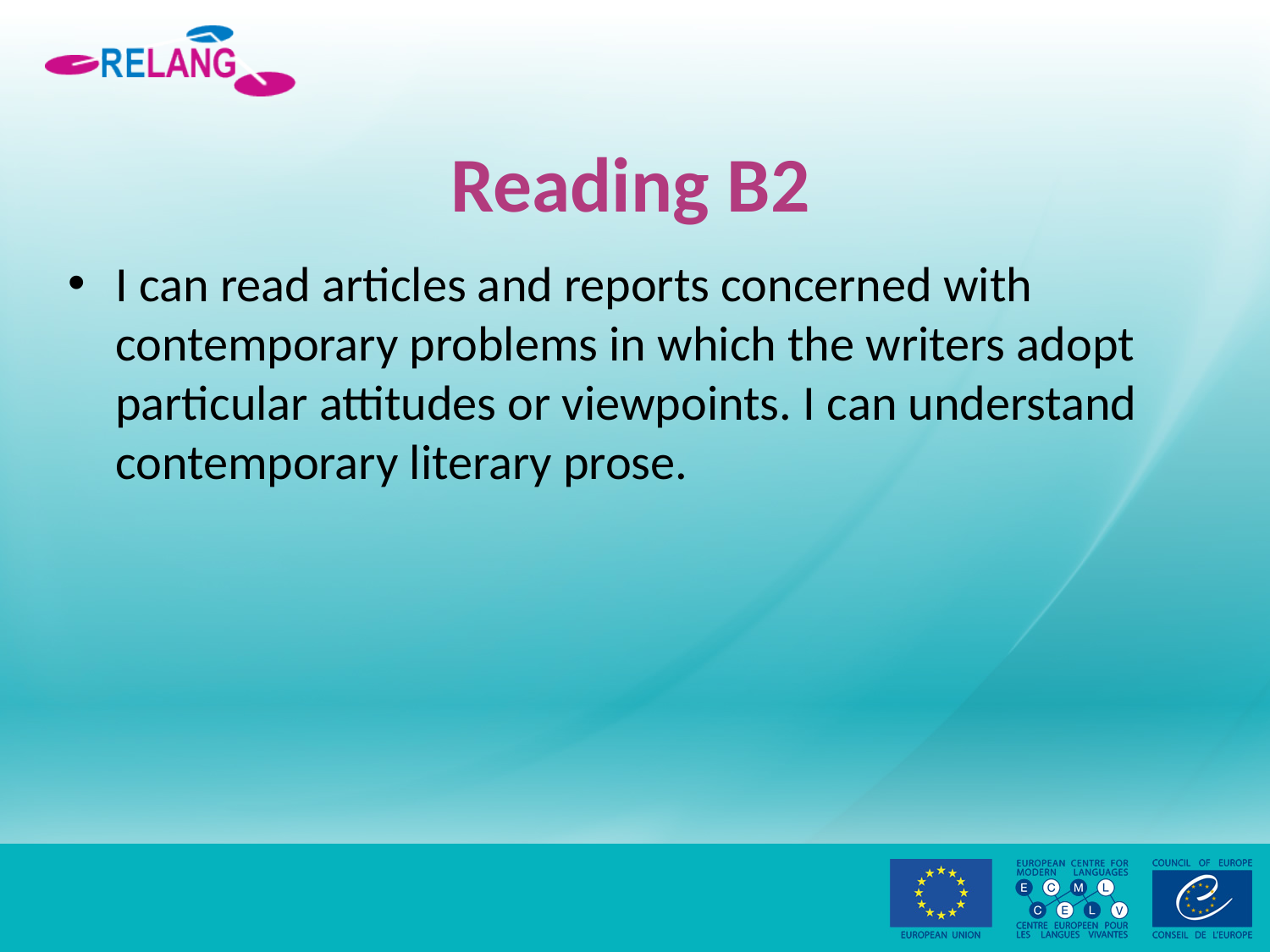

# Reading B2
I can read articles and reports concerned with contemporary problems in which the writers adopt particular attitudes or viewpoints. I can understand contemporary literary prose.